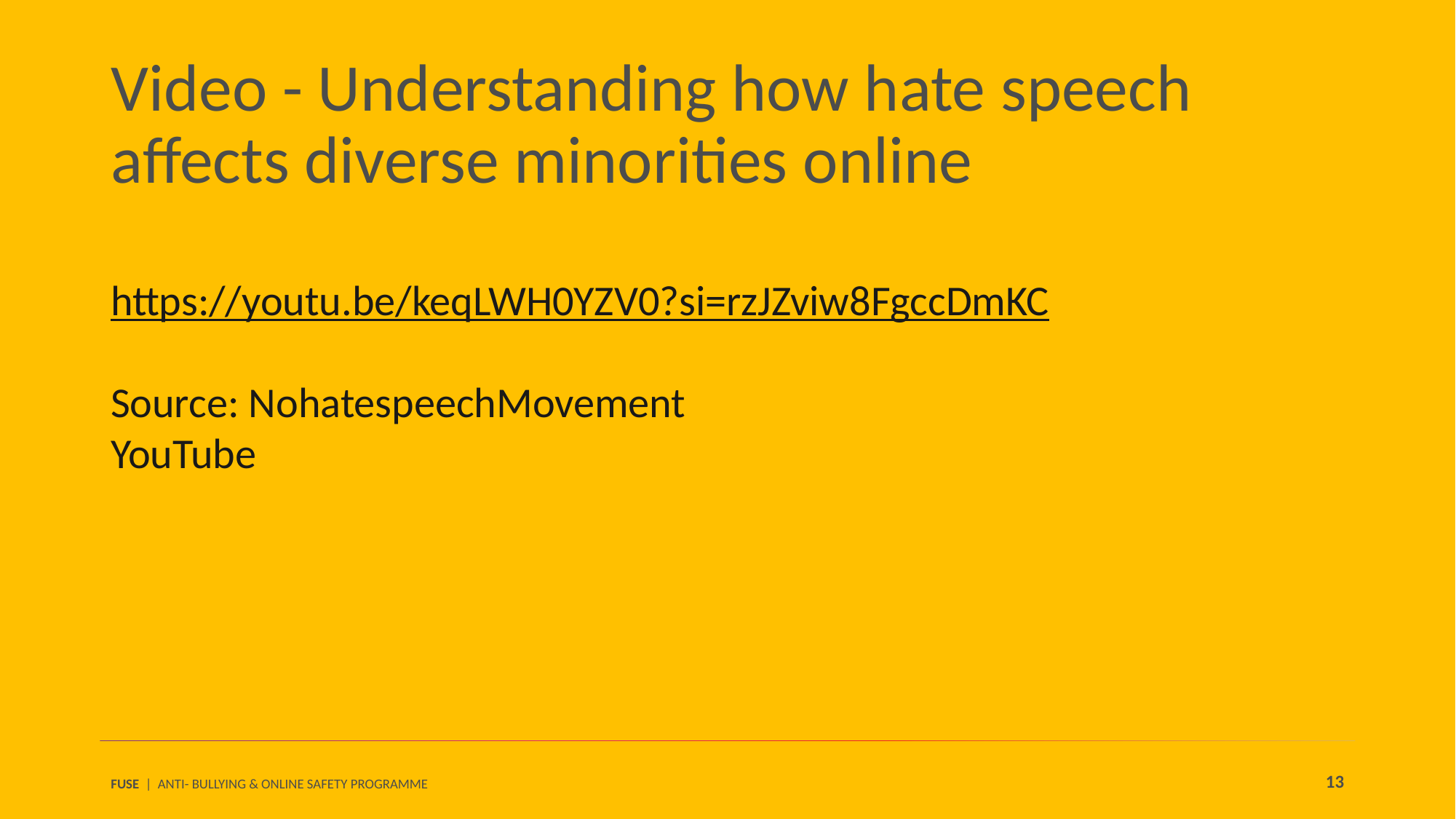

Video - Understanding how hate speech affects diverse minorities online
https://youtu.be/keqLWH0YZV0?si=rzJZviw8FgccDmKC

Source: NohatespeechMovement
YouTube

13